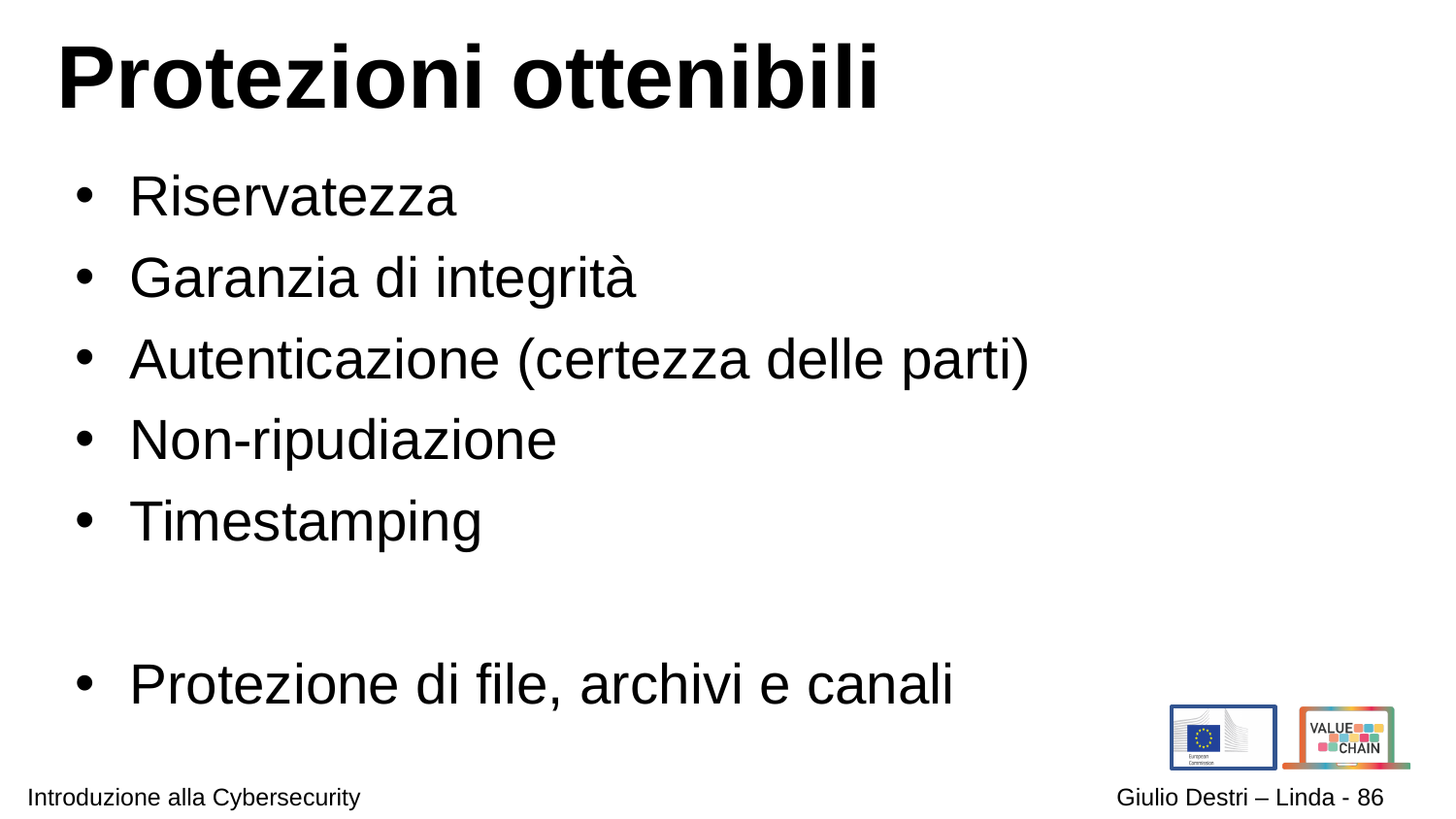

# Protezioni ottenibili
Riservatezza
Garanzia di integrità
Autenticazione (certezza delle parti)
Non-ripudiazione
Timestamping

Protezione di file, archivi e canali